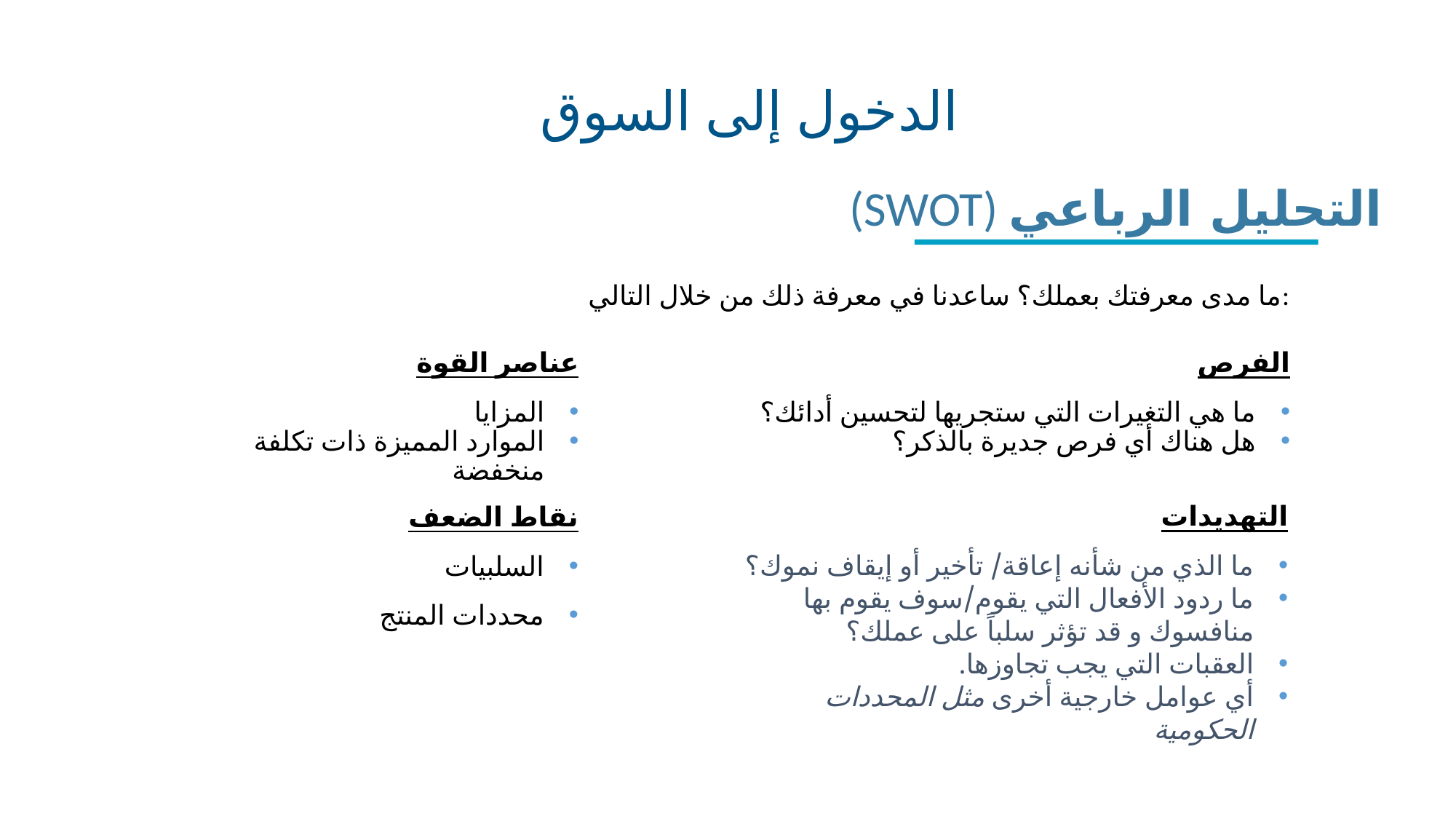

الدخول إلى السوق
(SWOT) التحليل الرباعي

ما مدى معرفتك بعملك؟ ساعدنا في معرفة ذلك من خلال التالي:
عناصر القوة
المزايا
الموارد المميزة ذات تكلفة منخفضة
الفرص
ما هي التغيرات التي ستجريها لتحسين أدائك؟
هل هناك أي فرص جديرة بالذكر؟
التهديدات
ما الذي من شأنه إعاقة/ تأخير أو إيقاف نموك؟
ما ردود الأفعال التي يقوم/سوف يقوم بها منافسوك و قد تؤثر سلباً على عملك؟
العقبات التي يجب تجاوزها.
أي عوامل خارجية أخرى مثل المحددات الحكومية

نقاط الضعف
السلبيات
محددات المنتج